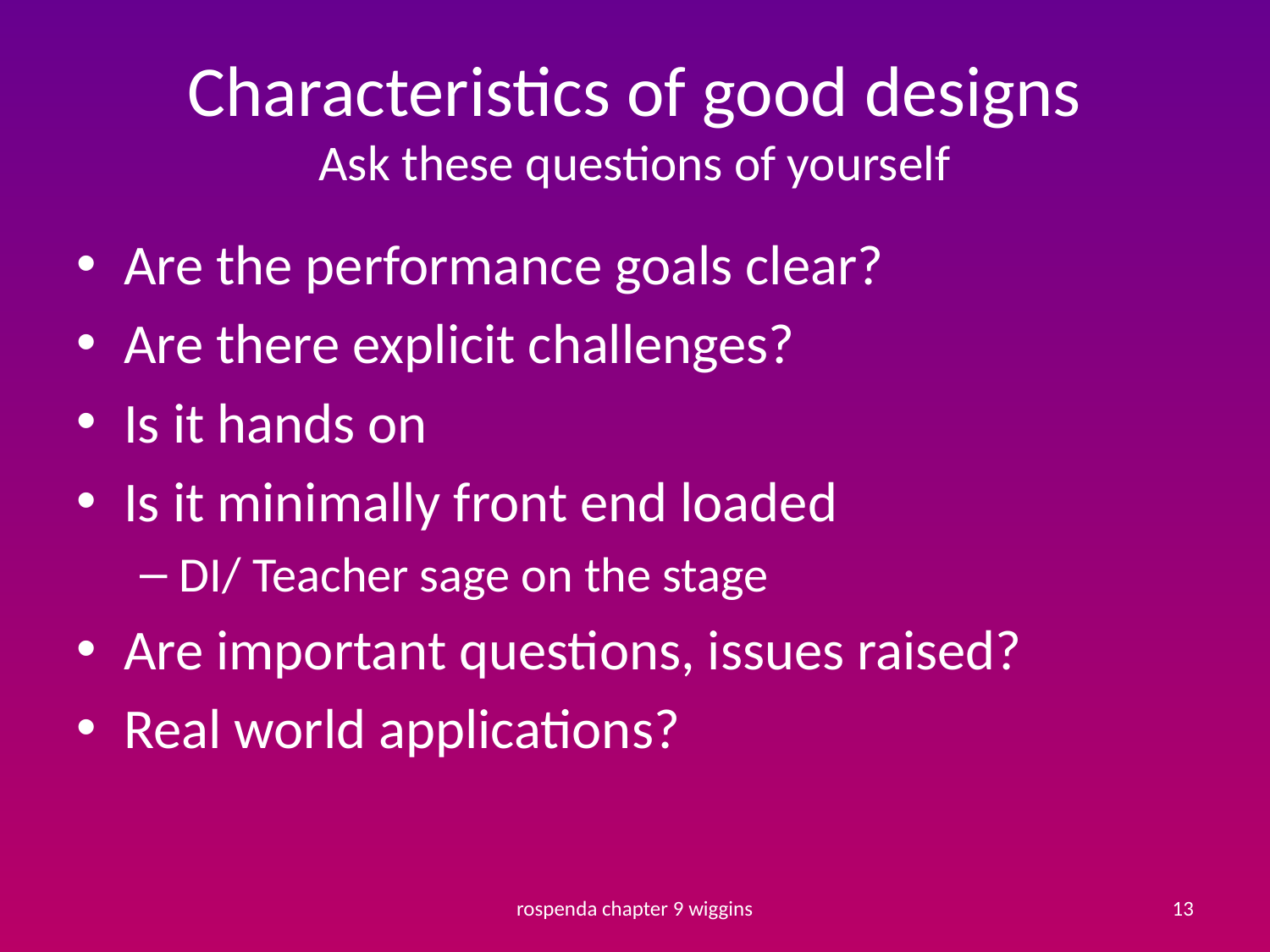

# Characteristics of good designs Ask these questions of yourself
Are the performance goals clear?
Are there explicit challenges?
Is it hands on
Is it minimally front end loaded
DI/ Teacher sage on the stage
Are important questions, issues raised?
Real world applications?
rospenda chapter 9 wiggins
13